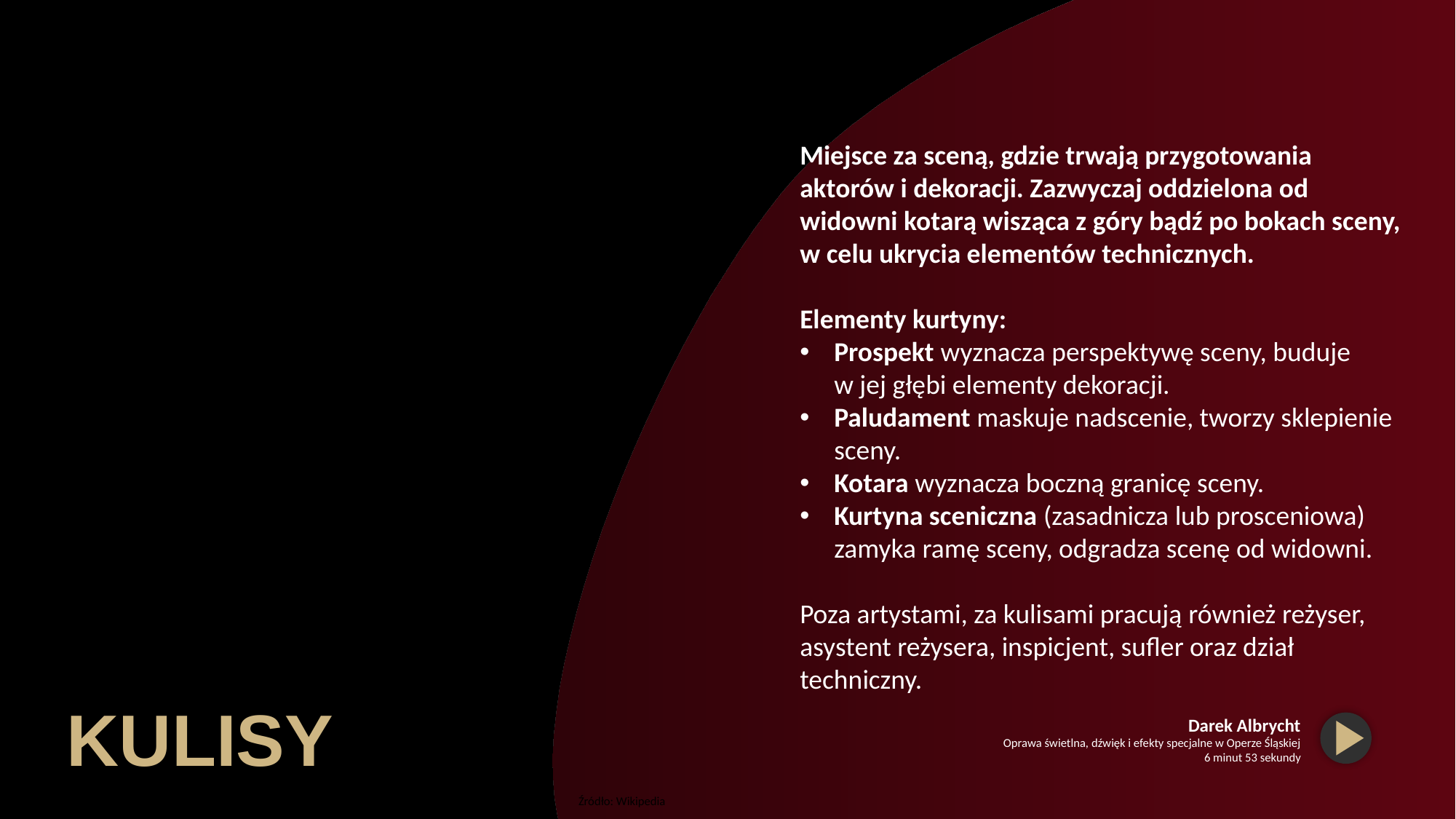

Miejsce za sceną, gdzie trwają przygotowania aktorów i dekoracji. Zazwyczaj oddzielona od widowni kotarą wisząca z góry bądź po bokach sceny, w celu ukrycia elementów technicznych.

Elementy kurtyny:
Prospekt wyznacza perspektywę sceny, buduje w jej głębi elementy dekoracji.
Paludament maskuje nadscenie, tworzy sklepienie sceny.
Kotara wyznacza boczną granicę sceny.
Kurtyna sceniczna (zasadnicza lub prosceniowa) zamyka ramę sceny, odgradza scenę od widowni.

Poza artystami, za kulisami pracują również reżyser, asystent reżysera, inspicjent, sufler oraz dział techniczny.
Kulisy
Darek Albrycht
Oprawa świetlna, dźwięk i efekty specjalne w Operze Śląskiej
6 minut 53 sekundy

Źródło: Wikipedia